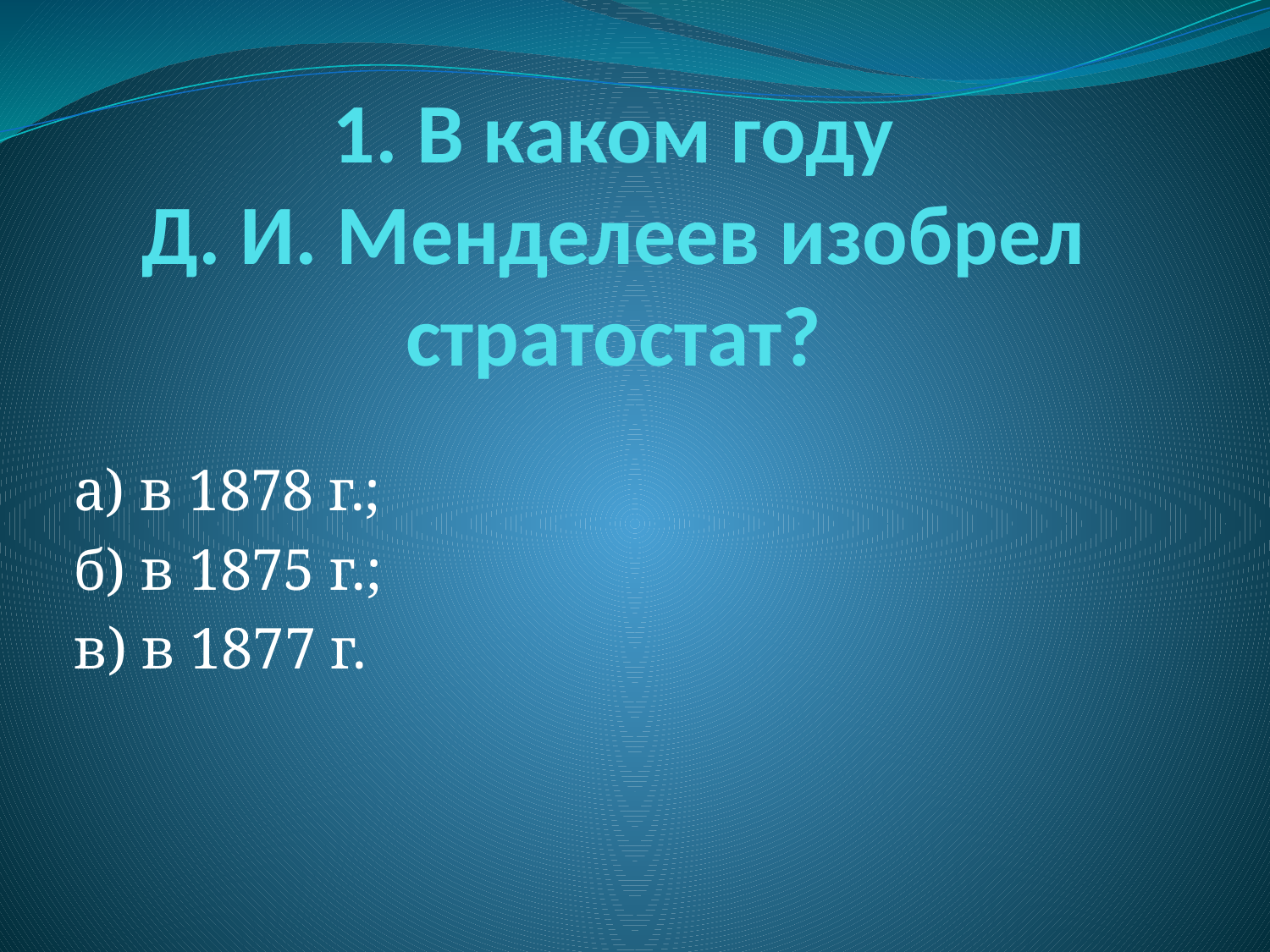

# 1. В каком году Д. И. Менделеев изобрел стратостат?
а) в 1878 г.;
б) в 1875 г.;
в) в 1877 г.